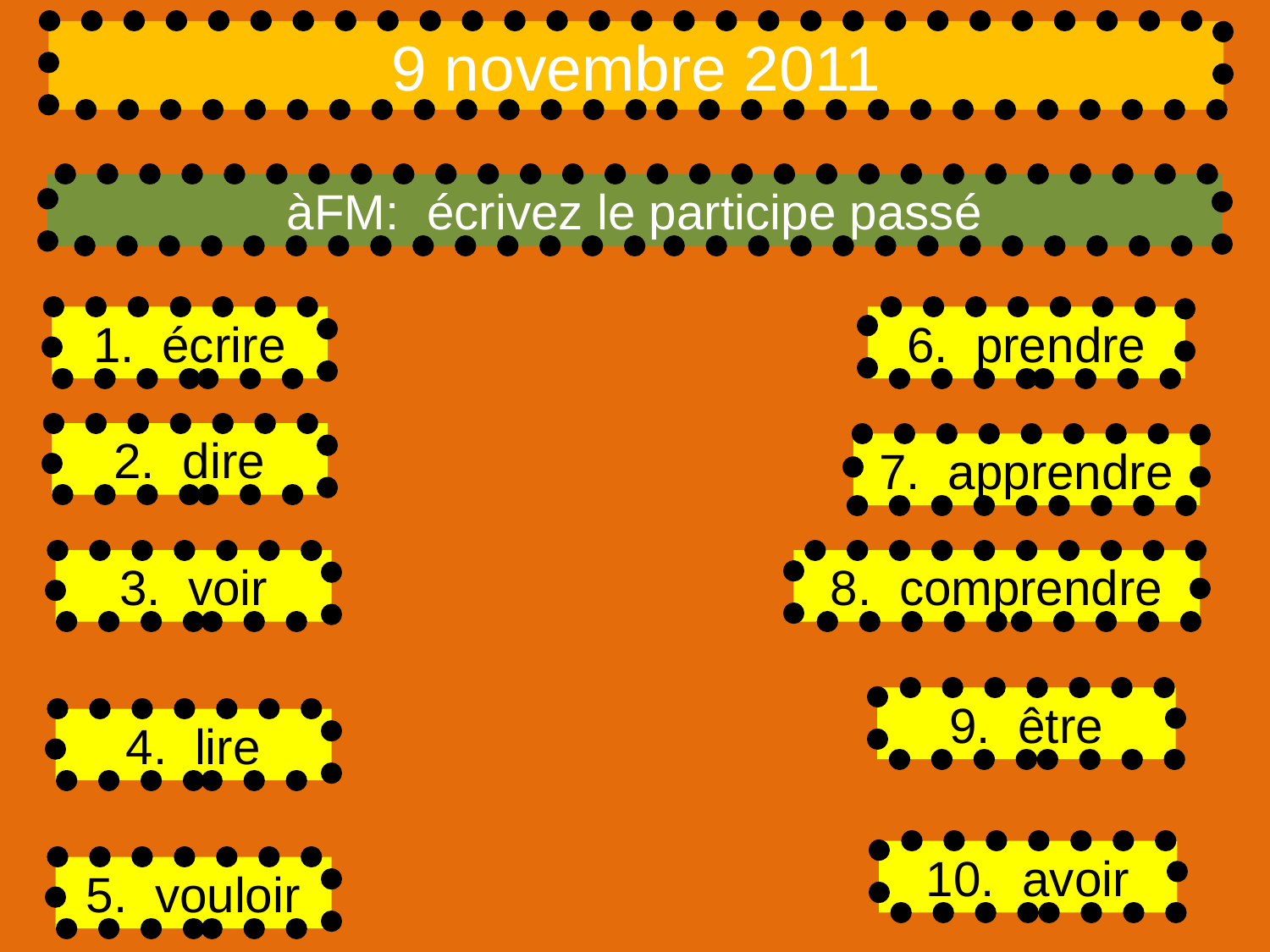

9 novembre 2011
àFM:  écrivez le participe passé
1.  écrire
6.  prendre
2.  dire
7.  apprendre
3.  voir
8.  comprendre
9.  être
4.  lire
10.  avoir
5.  vouloir